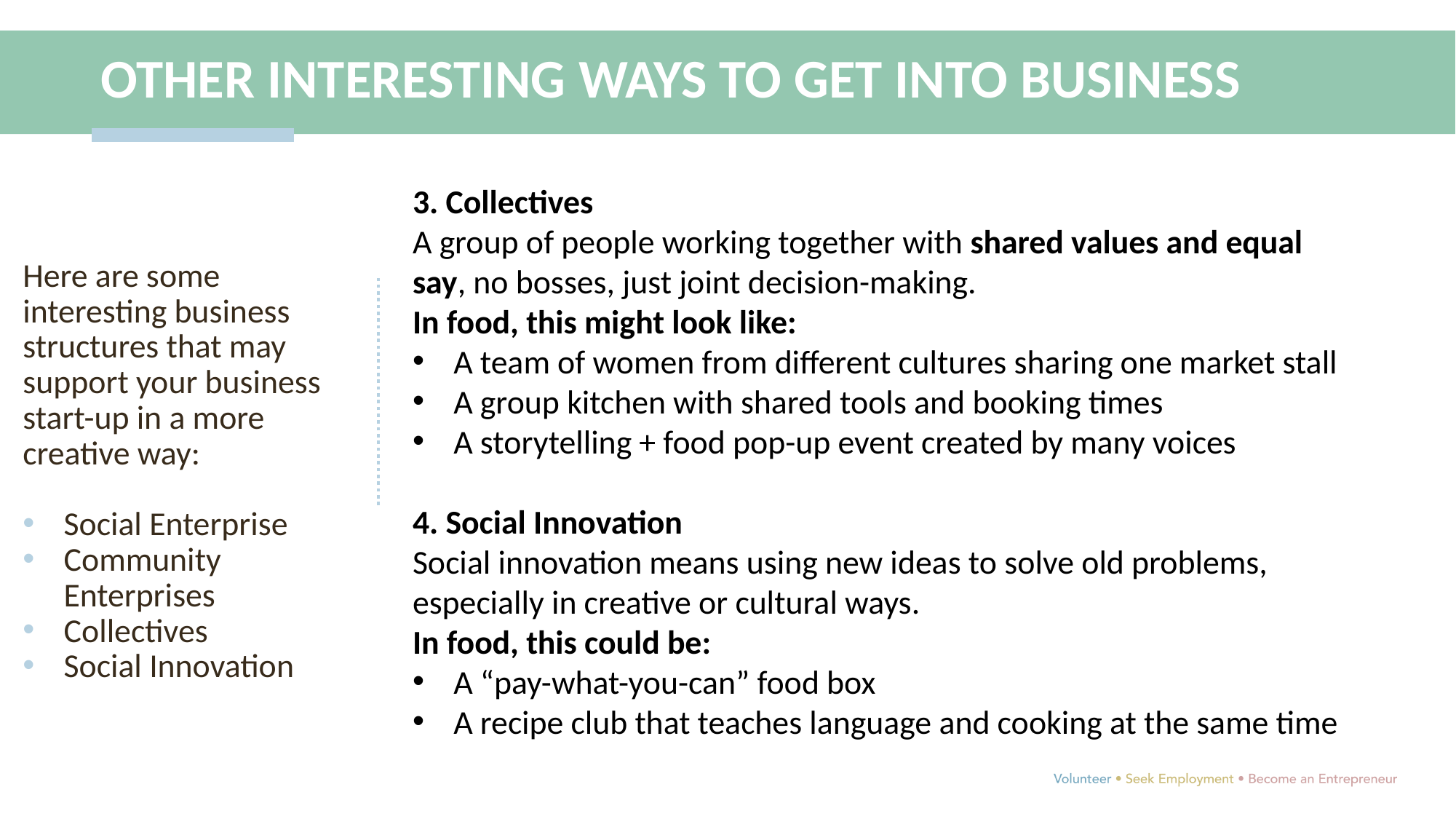

OTHER INTERESTING WAYS TO GET INTO BUSINESS
3. Collectives
A group of people working together with shared values and equal say, no bosses, just joint decision-making.
In food, this might look like:
A team of women from different cultures sharing one market stall
A group kitchen with shared tools and booking times
A storytelling + food pop-up event created by many voices

4. Social Innovation
Social innovation means using new ideas to solve old problems,  especially in creative or cultural ways.
In food, this could be:
A “pay-what-you-can” food box
A recipe club that teaches language and cooking at the same time

Here are some interesting business structures that may support your business start-up in a more creative way:

Social Enterprise
Community Enterprises
Collectives
Social Innovation